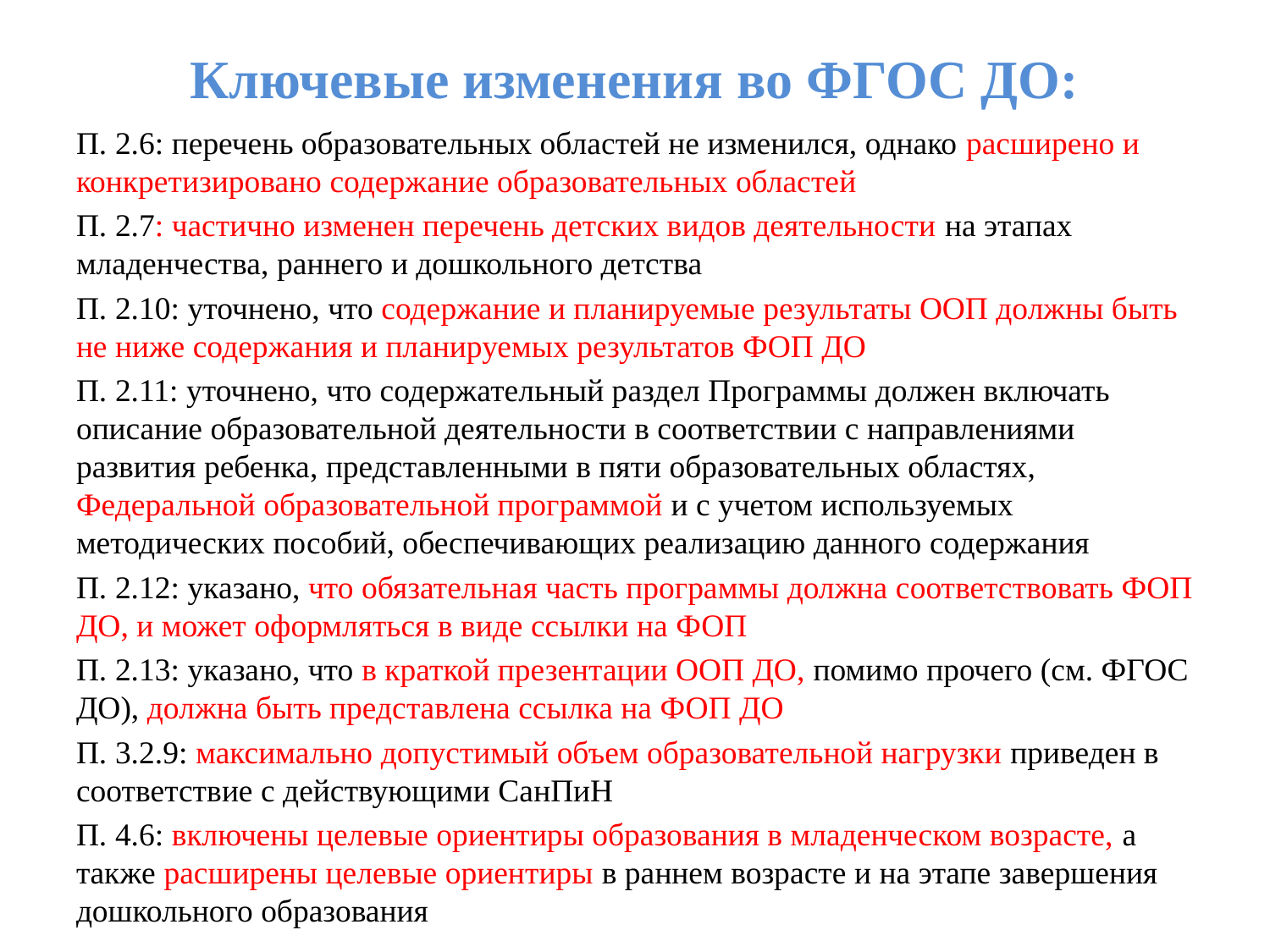

# Ключевые изменения во ФГОС ДО:
П. 2.6: перечень образовательных областей не изменился, однако расширено и конкретизировано содержание образовательных областей
П. 2.7: частично изменен перечень детских видов деятельности на этапах младенчества, раннего и дошкольного детства
П. 2.10: уточнено, что содержание и планируемые результаты ООП должны быть не ниже содержания и планируемых результатов ФОП ДО
П. 2.11: уточнено, что содержательный раздел Программы должен включать описание образовательной деятельности в соответствии с направлениями развития ребенка, представленными в пяти образовательных областях, Федеральной образовательной программой и с учетом используемых методических пособий, обеспечивающих реализацию данного содержания
П. 2.12: указано, что обязательная часть программы должна соответствовать ФОП ДО, и может оформляться в виде ссылки на ФОП
П. 2.13: указано, что в краткой презентации ООП ДО, помимо прочего (см. ФГОС ДО), должна быть представлена ссылка на ФОП ДО
П. 3.2.9: максимально допустимый объем образовательной нагрузки приведен в соответствие с действующими СанПиН
П. 4.6: включены целевые ориентиры образования в младенческом возрасте, а также расширены целевые ориентиры в раннем возрасте и на этапе завершения дошкольного образования